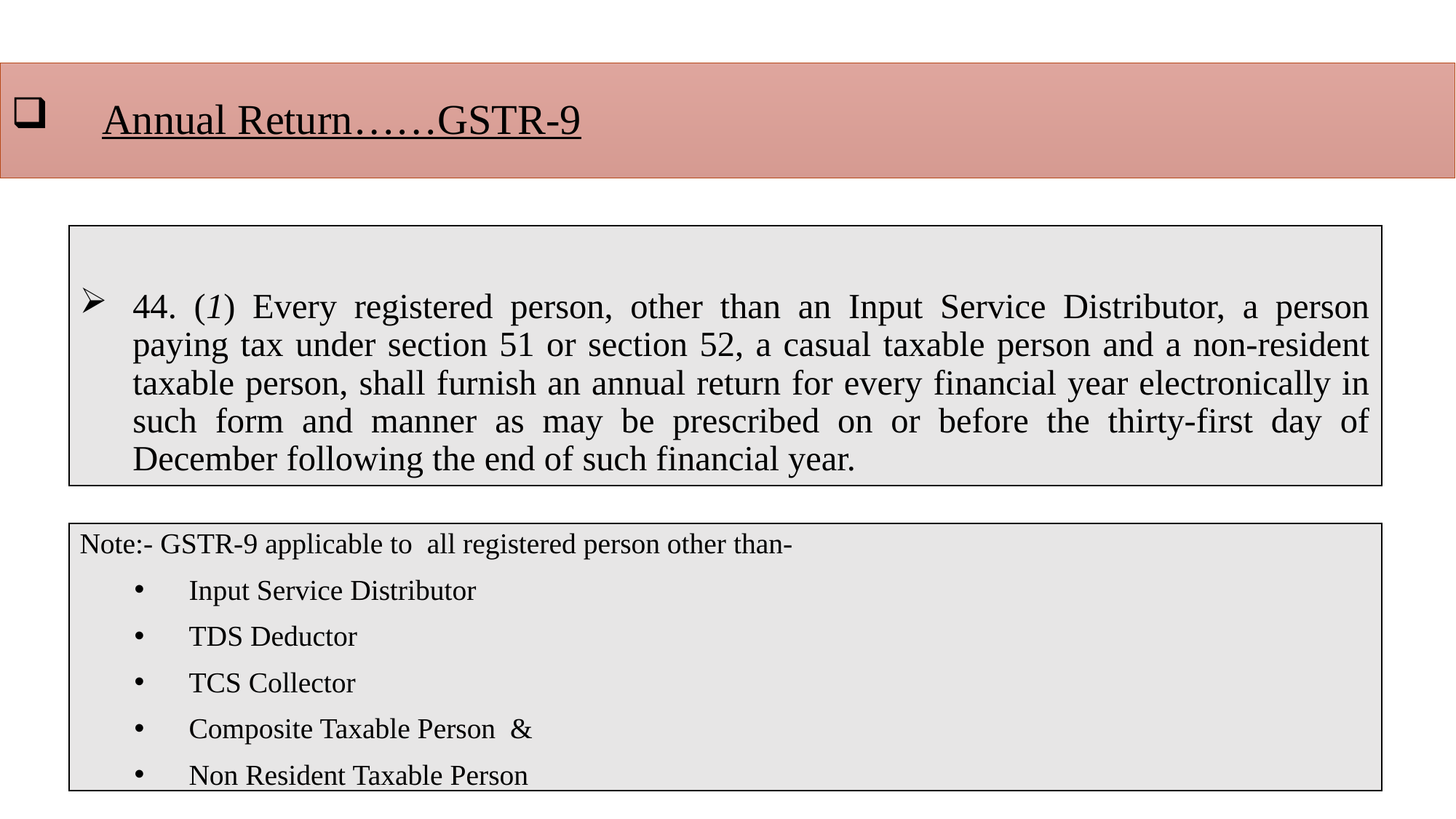

# Annual Return……GSTR-9

44. (1) Every registered person, other than an Input Service Distributor, a person paying tax under section 51 or section 52, a casual taxable person and a non-resident taxable person, shall furnish an annual return for every financial year electronically in such form and manner as may be prescribed on or before the thirty-first day of December following the end of such financial year.

Note:- GSTR-9 applicable to  all registered person other than-
Input Service Distributor
TDS Deductor
TCS Collector
Composite Taxable Person  &
Non Resident Taxable Person